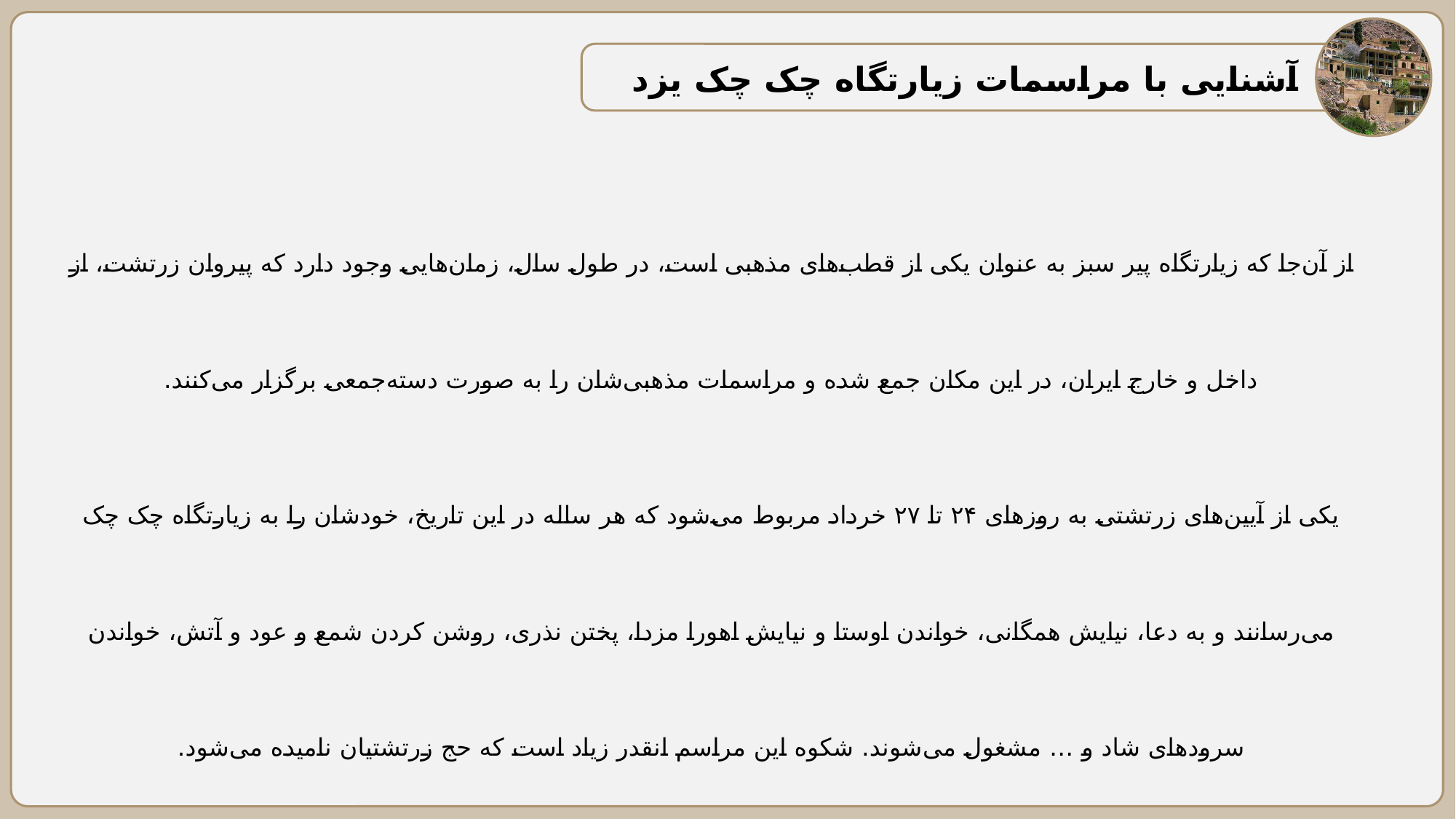

آشنایی با مراسمات زیارتگاه چک چک یزد
از آن‌جا که زیارتگاه پیر سبز به عنوان یکی از قطب‌های مذهبی است، در طول سال، زمان‌هایی وجود دارد که پیروان زرتشت، از داخل و خارج ایران، در این مکان جمع شده و مراسمات مذهبی‌شان را به صورت دسته‌جمعی برگزار می‌کنند.
یکی از آیین‌های زرتشتی به روزهای ۲۴ تا ۲۷ خرداد مربوط می‌شود که هر ساله در این تاریخ، خودشان را به زیارتگاه چک چک می‌رسانند و به دعا، نیایش همگانی، خواندن اوستا و نیایش اهورا مزدا، پختن نذری، روشن کردن شمع و عود و آتش، خواندن سرودهای شاد و … مشغول می‌شوند. شکوه این مراسم انقدر زیاد است که حج زرتشتیان نامیده می‌شود.